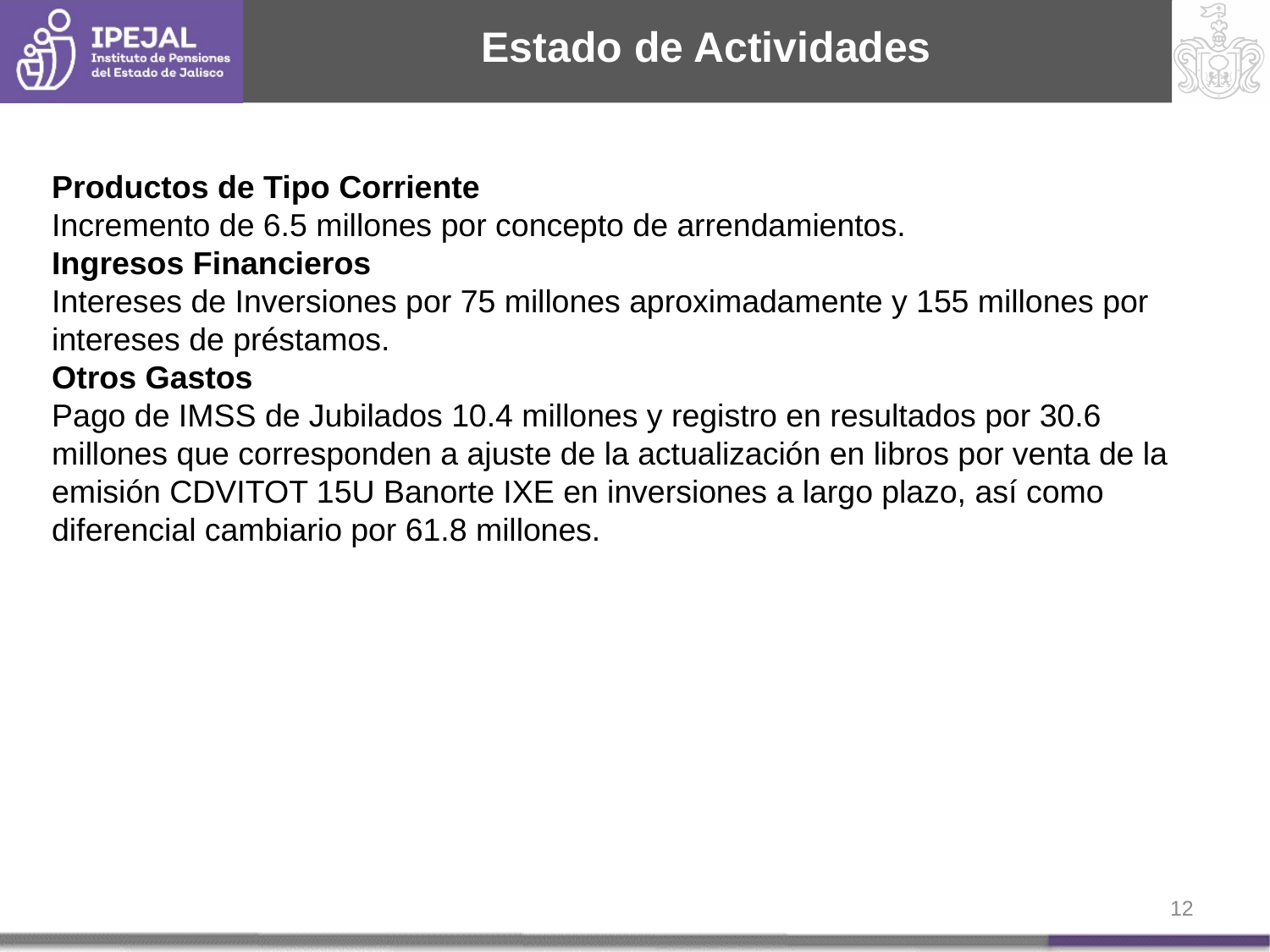

# Estado de Actividades
Productos de Tipo Corriente
Incremento de 6.5 millones por concepto de arrendamientos.
Ingresos Financieros
Intereses de Inversiones por 75 millones aproximadamente y 155 millones por intereses de préstamos.
Otros Gastos
Pago de IMSS de Jubilados 10.4 millones y registro en resultados por 30.6 millones que corresponden a ajuste de la actualización en libros por venta de la emisión CDVITOT 15U Banorte IXE en inversiones a largo plazo, así como diferencial cambiario por 61.8 millones.

12